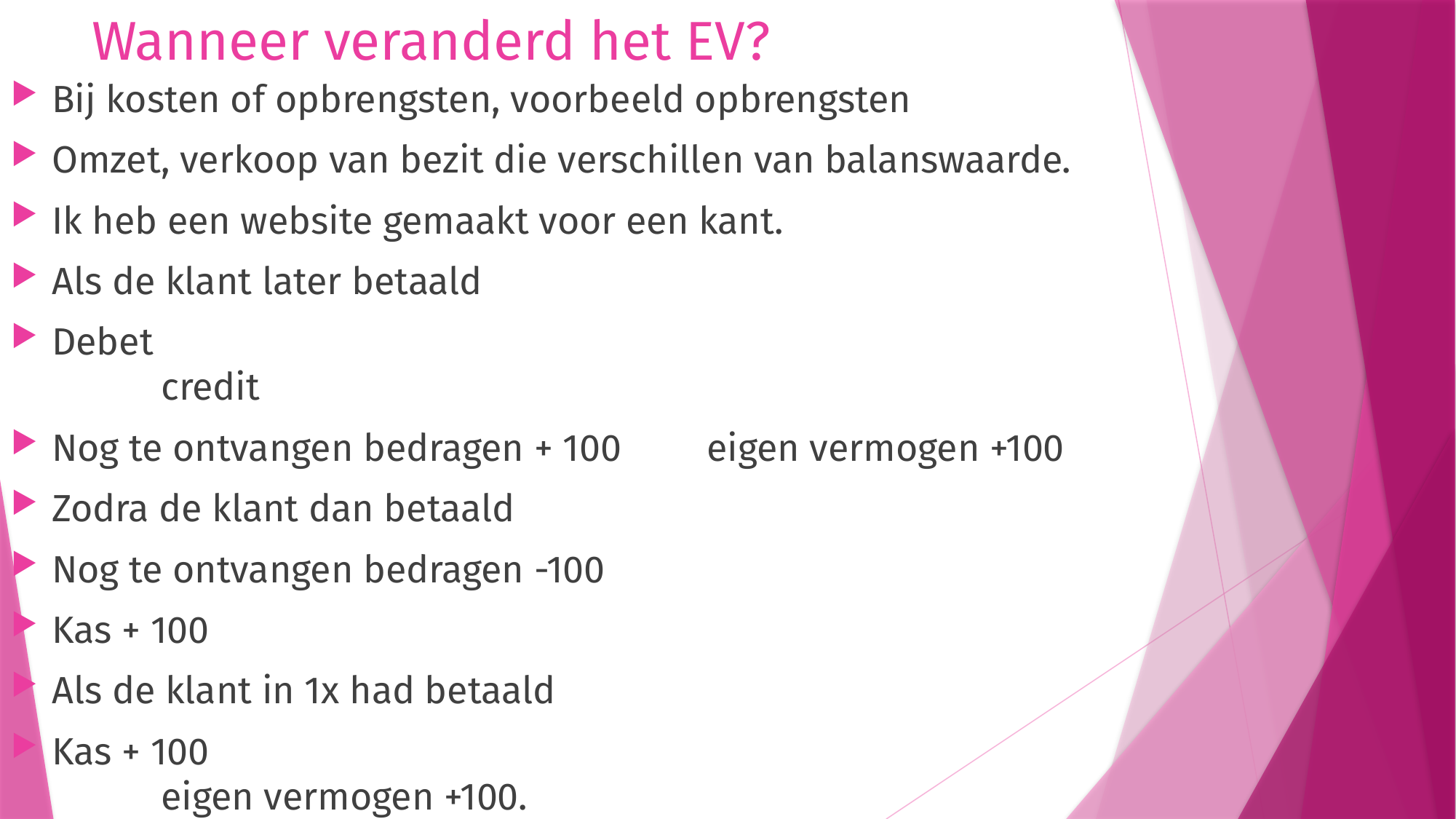

# Wanneer veranderd het EV?
Bij kosten of opbrengsten, voorbeeld opbrengsten
Omzet, verkoop van bezit die verschillen van balanswaarde.
Ik heb een website gemaakt voor een kant.
Als de klant later betaald
Debet										credit
Nog te ontvangen bedragen + 100	eigen vermogen +100
Zodra de klant dan betaald
Nog te ontvangen bedragen -100
Kas + 100
Als de klant in 1x had betaald
Kas + 100									eigen vermogen +100.